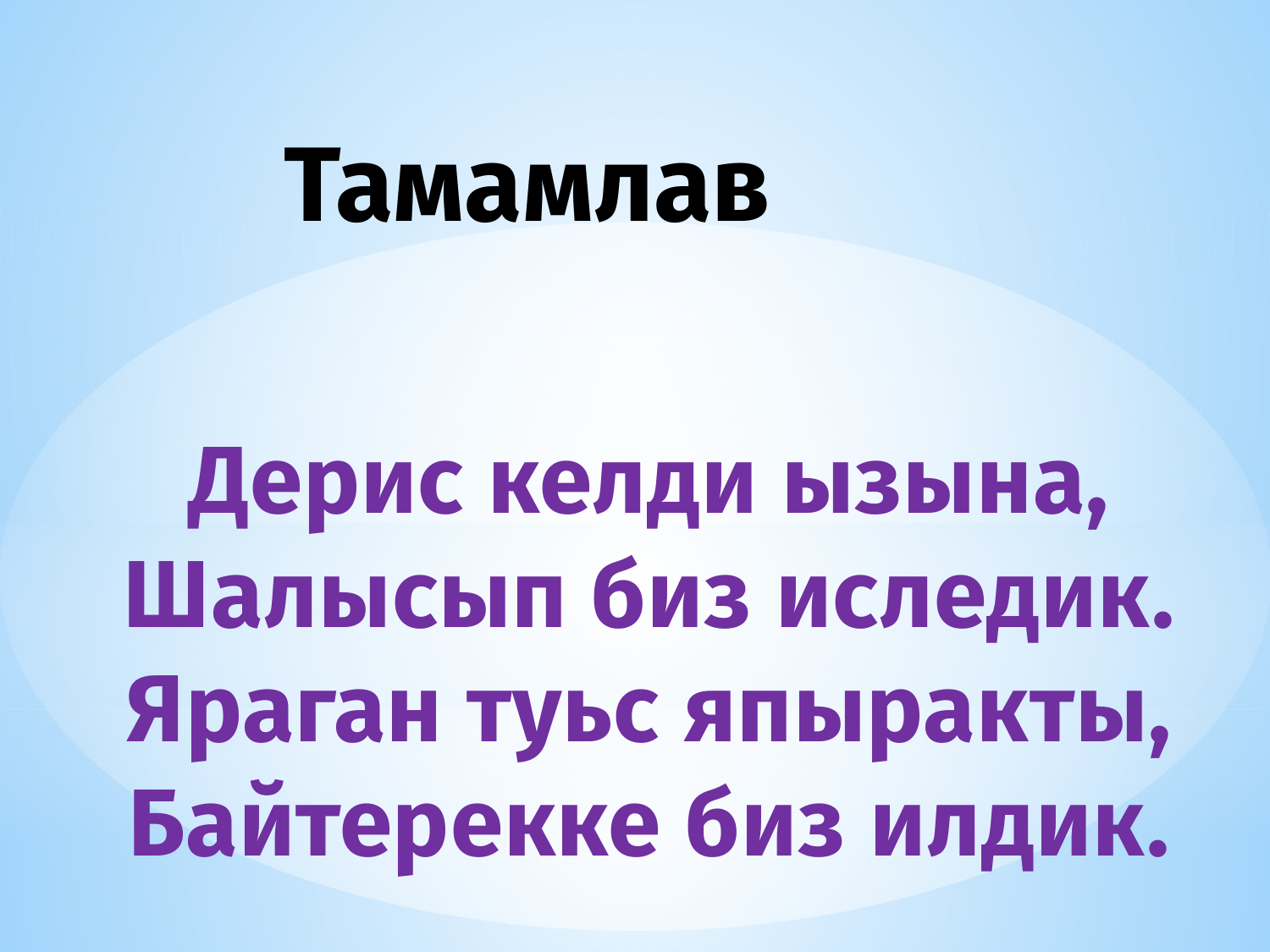

# Тамамлав
Дерис келди ызына,
Шалысып биз иследик.
Яраган туьс япыракты,
Байтерекке биз илдик.

Текст надписи